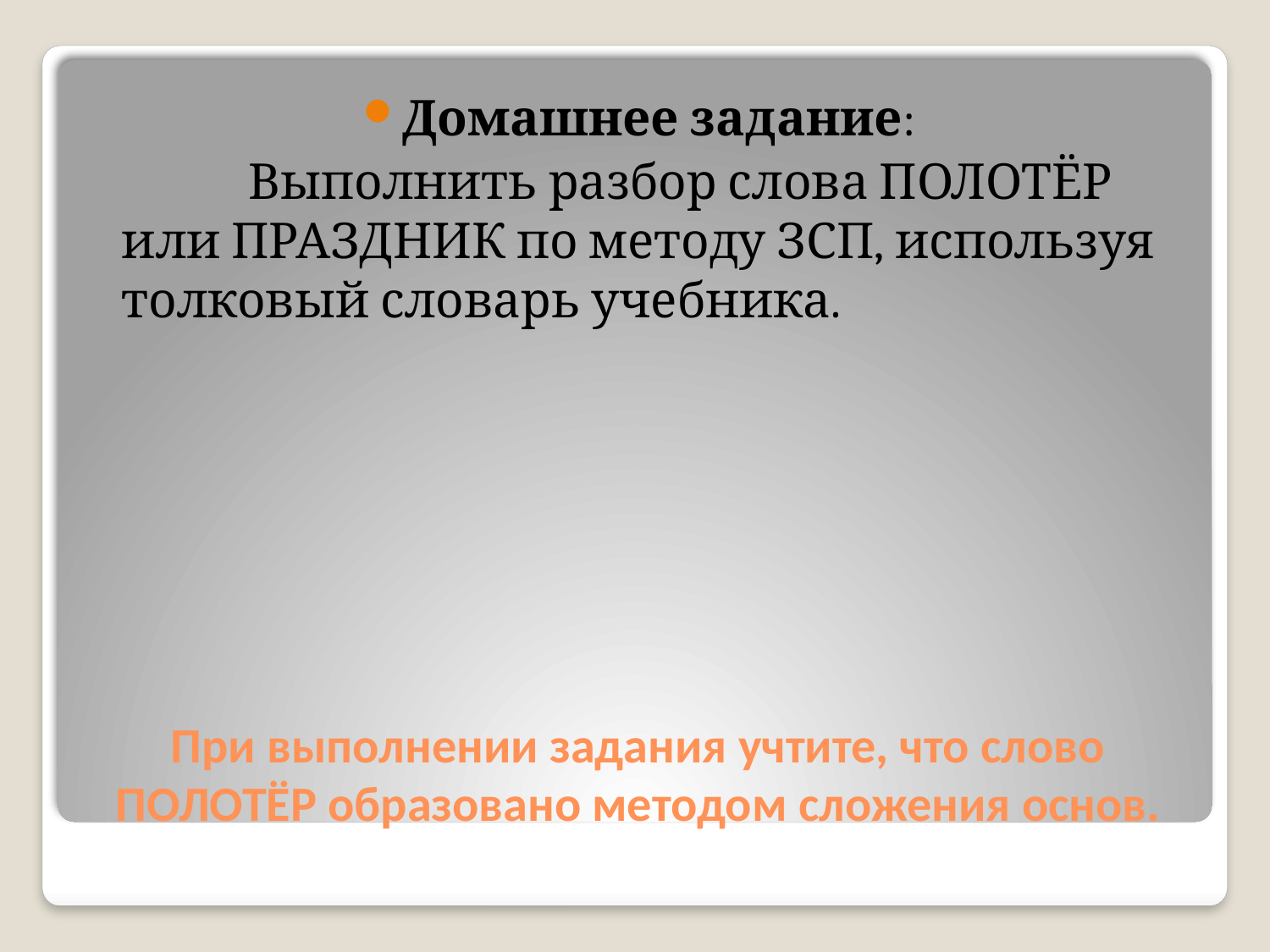

Домашнее задание:
    	Выполнить разбор слова ПОЛОТЁР  или ПРАЗДНИК по методу ЗСП, используя толковый словарь учебника.
# При выполнении задания учтите, что слово ПОЛОТЁР образовано методом сложения основ.